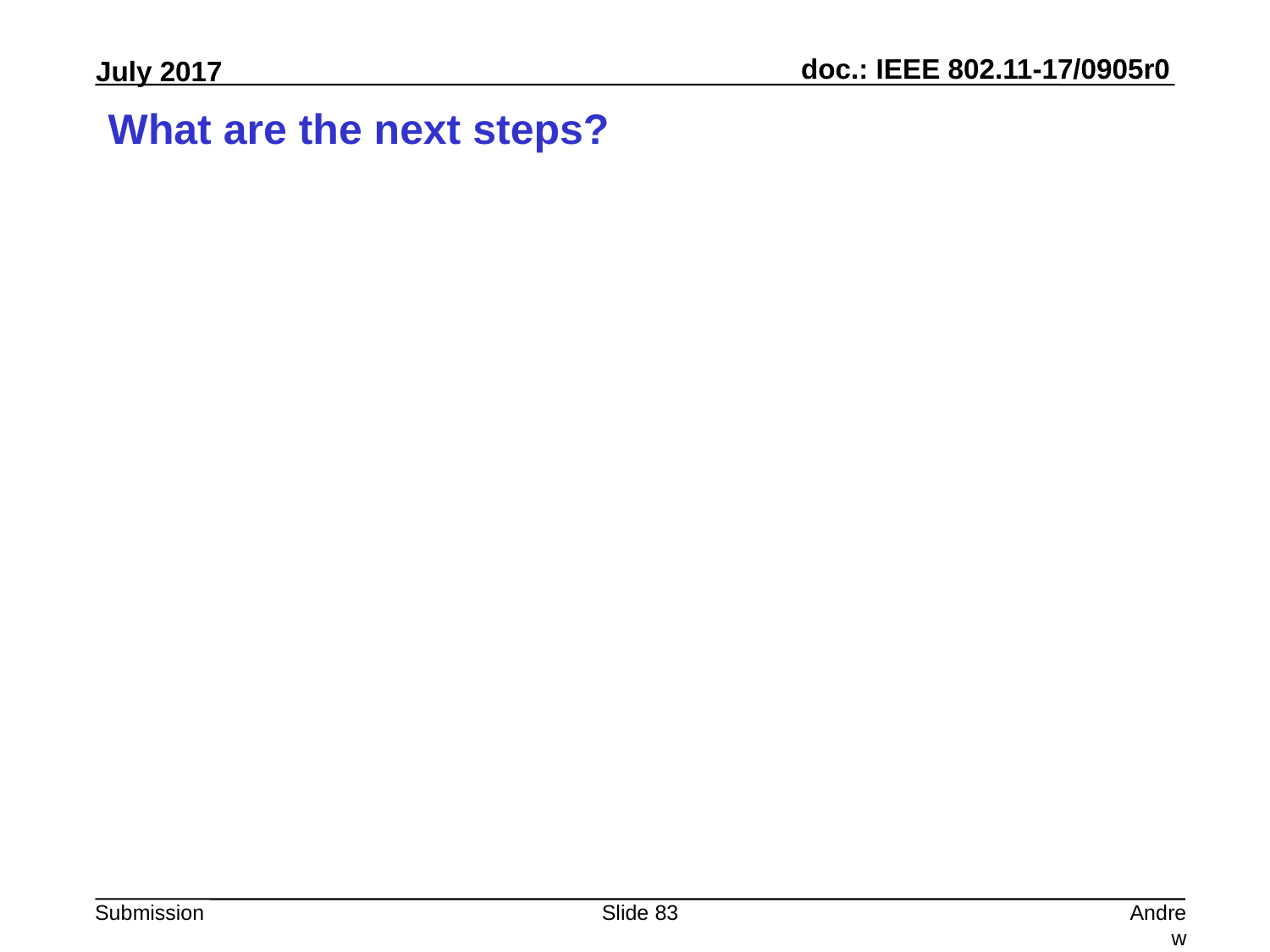

# What are the next steps?

Slide 83
Andrew Myles, Cisco